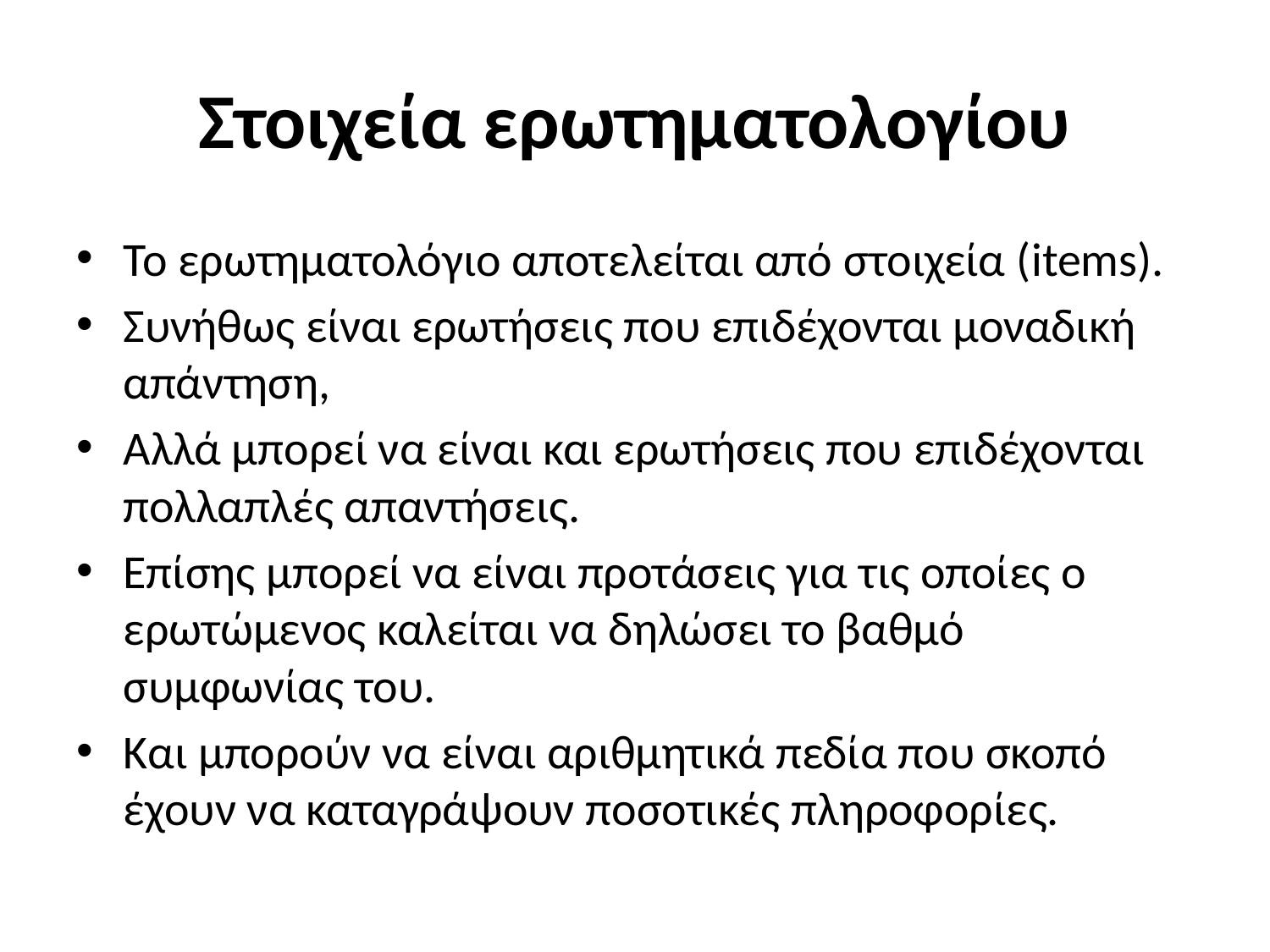

# Στοιχεία ερωτηματολογίου
Το ερωτηματολόγιο αποτελείται από στοιχεία (items).
Συνήθως είναι ερωτήσεις που επιδέχονται μοναδική απάντηση,
Αλλά μπορεί να είναι και ερωτήσεις που επιδέχονται πολλαπλές απαντήσεις.
Επίσης μπορεί να είναι προτάσεις για τις οποίες ο ερωτώμενος καλείται να δηλώσει το βαθμό συμφωνίας του.
Και μπορούν να είναι αριθμητικά πεδία που σκοπό έχουν να καταγράψουν ποσοτικές πληροφορίες.